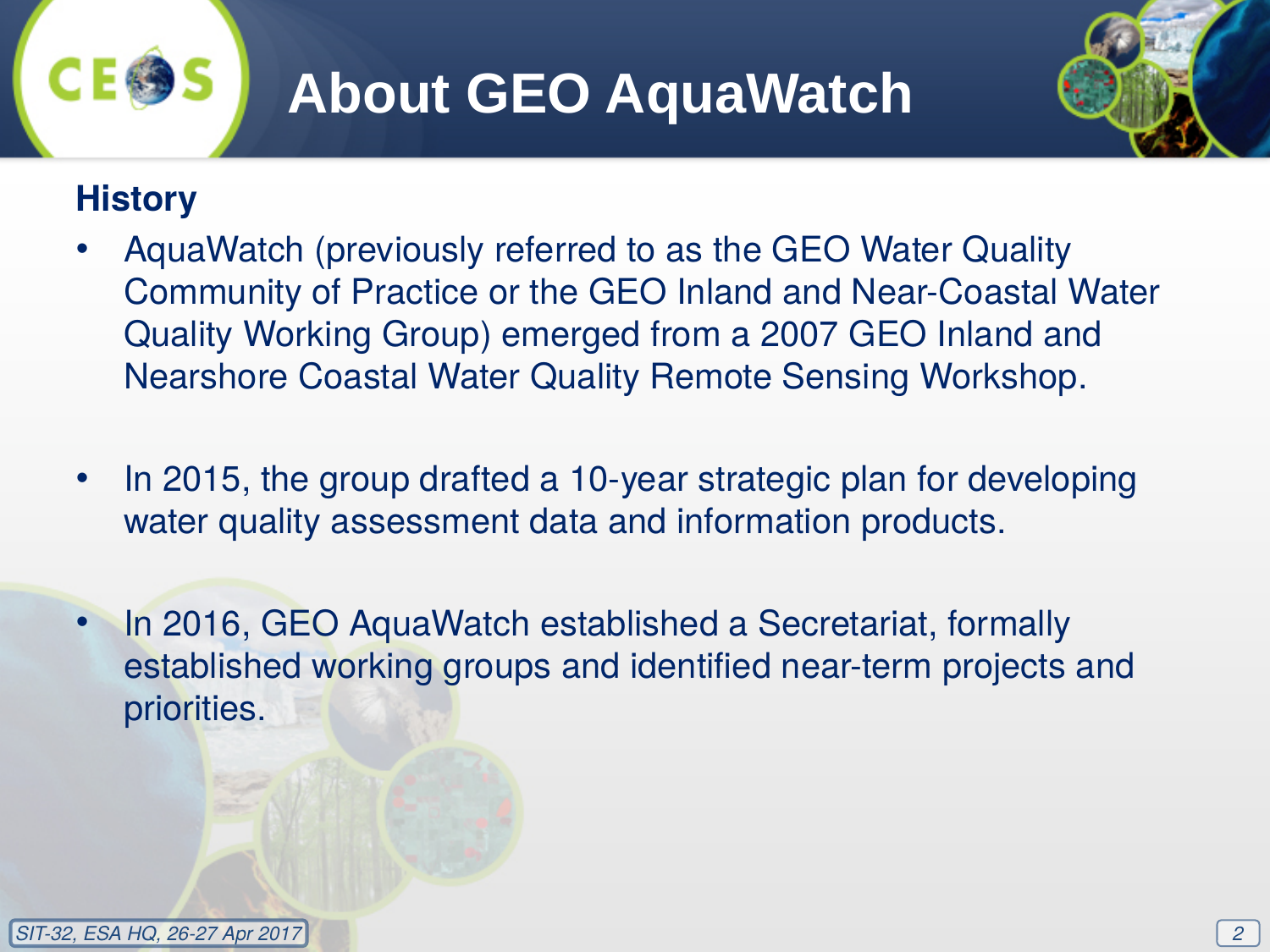

About GEO AquaWatch
History
AquaWatch (previously referred to as the GEO Water Quality Community of Practice or the GEO Inland and Near-Coastal Water Quality Working Group) emerged from a 2007 GEO Inland and Nearshore Coastal Water Quality Remote Sensing Workshop.

In 2015, the group drafted a 10-year strategic plan for developing water quality assessment data and information products.

In 2016, GEO AquaWatch established a Secretariat, formally established working groups and identified near-term projects and priorities.

2